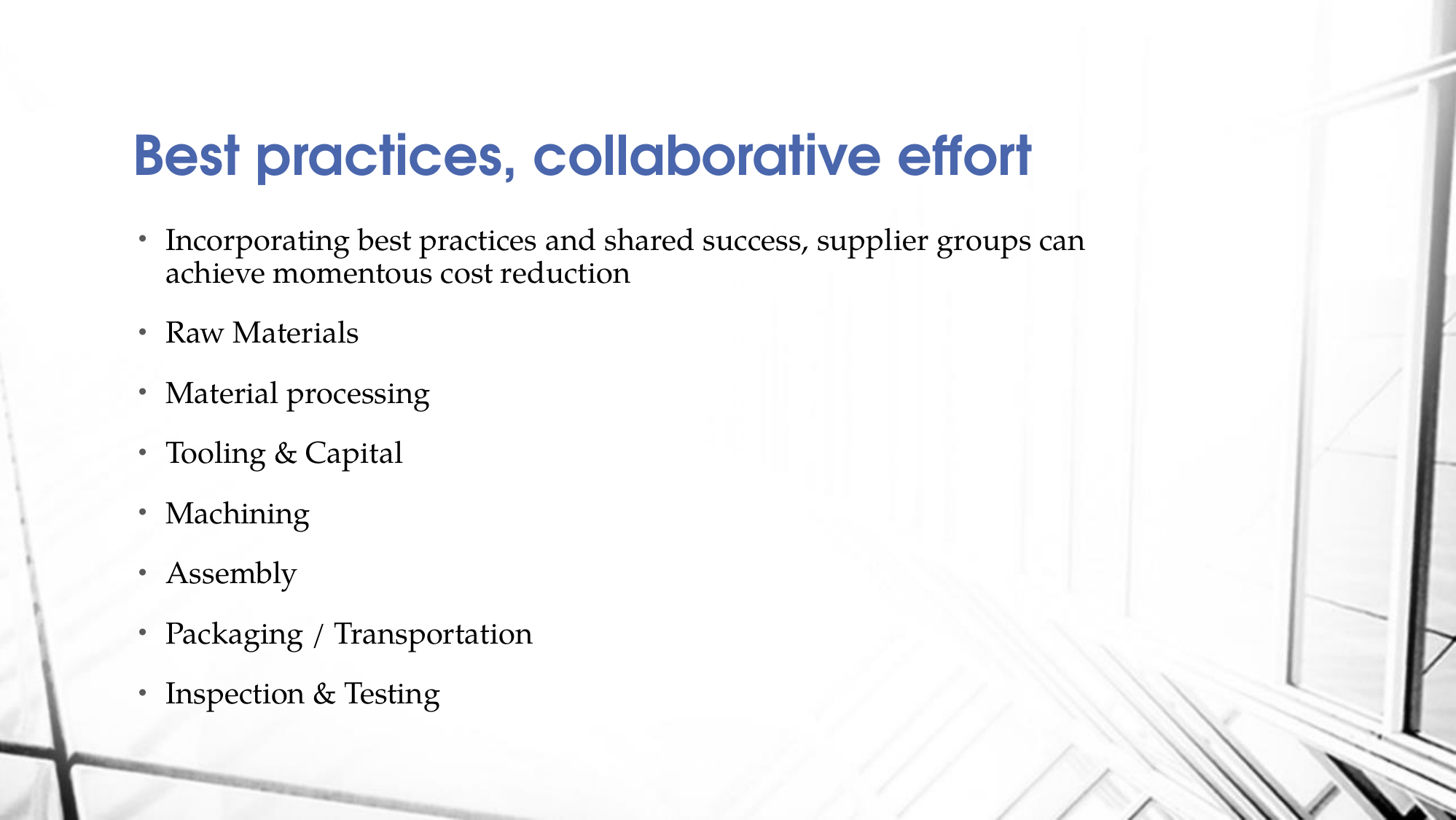

# Best practices, collaborative effort
Incorporating best practices and shared success, supplier groups can achieve momentous cost reduction
Raw Materials
Material processing
Tooling & Capital
Machining
Assembly
Packaging / Transportation
Inspection & Testing